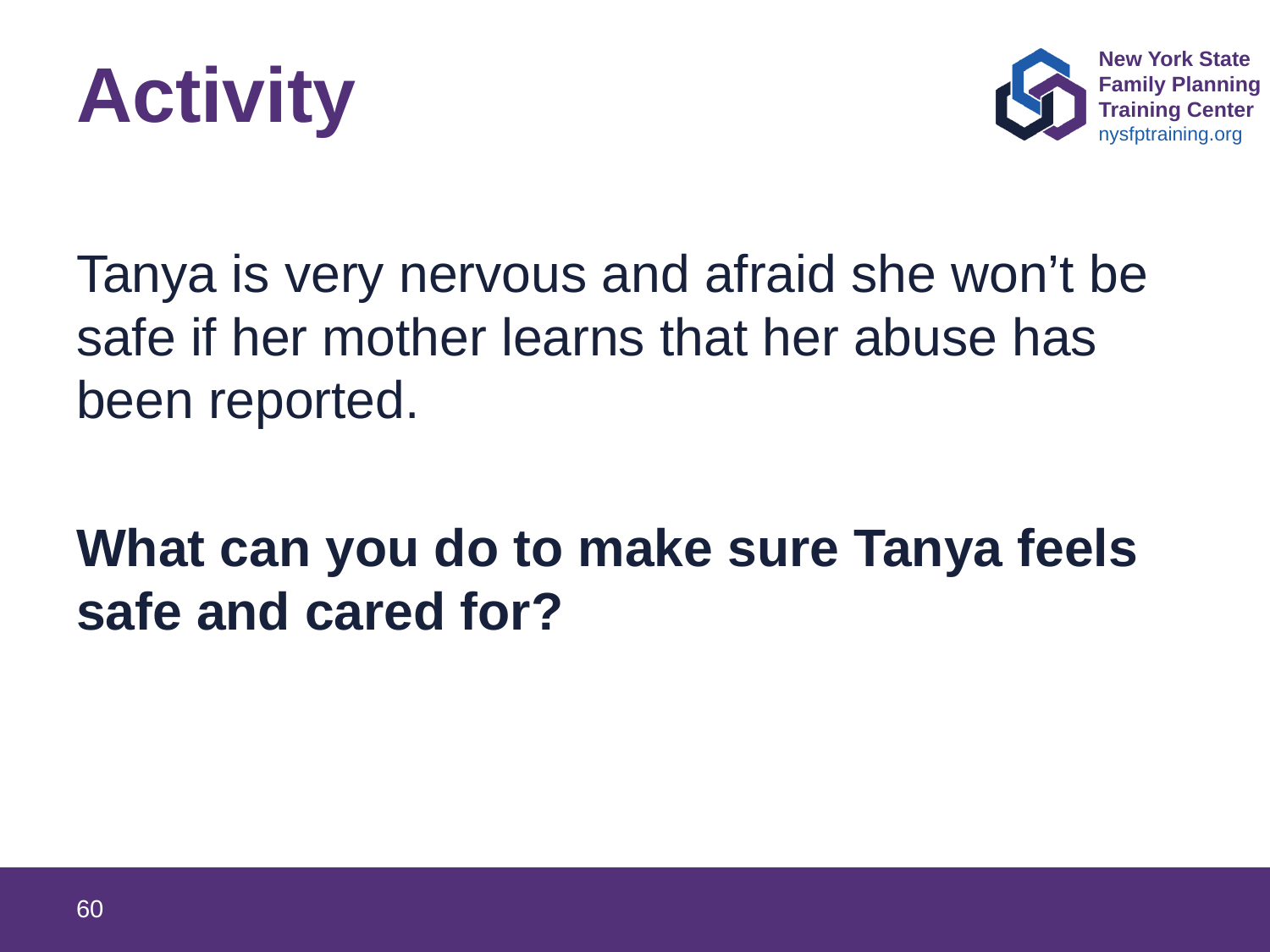

# Activity
Tanya is very nervous and afraid she won’t be safe if her mother learns that her abuse has been reported.

What can you do to make sure Tanya feels safe and cared for?
60